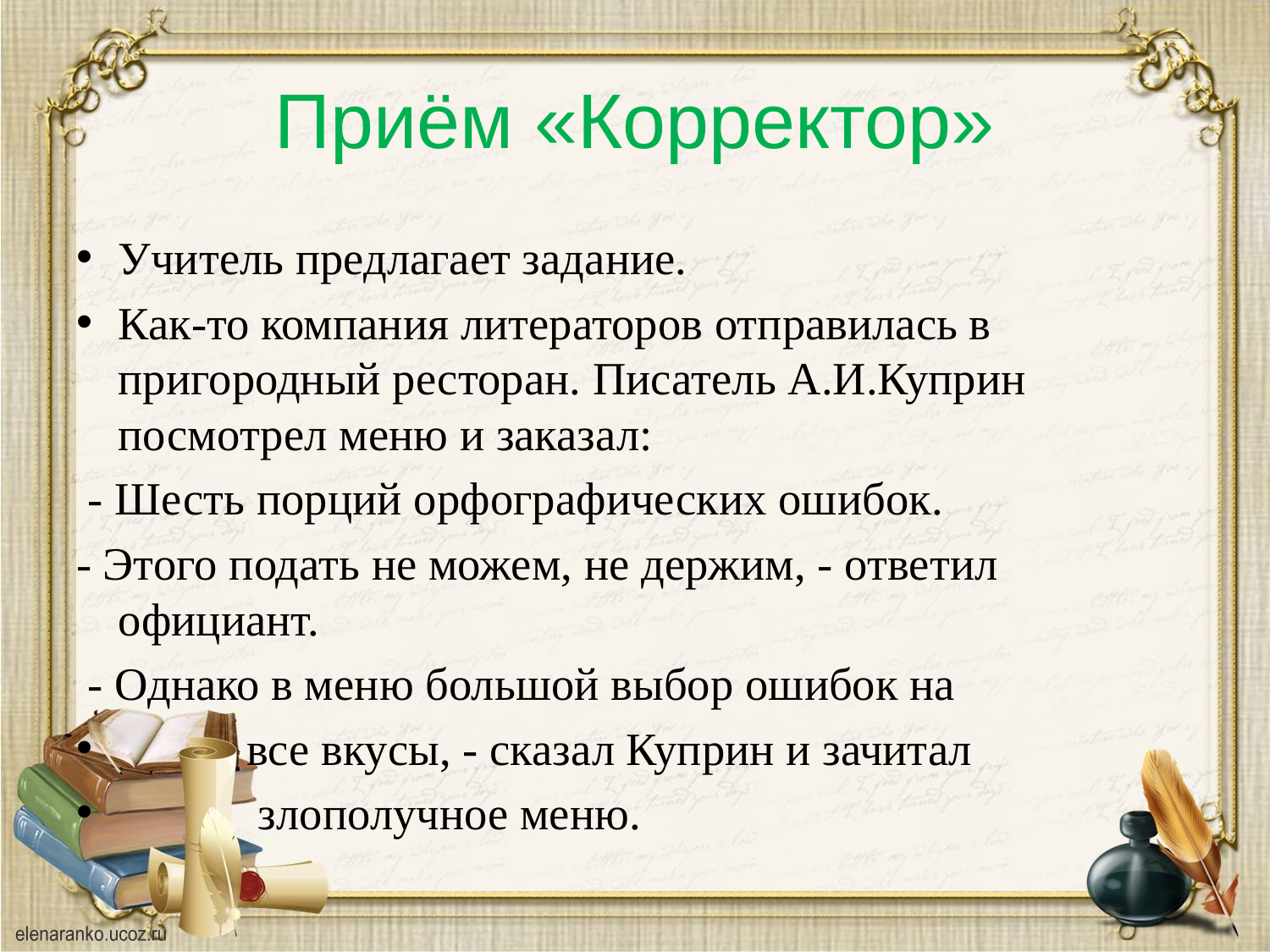

# Приём «Корректор»
Учитель предлагает задание.
Как-то компания литераторов отправилась в пригородный ресторан. Писатель А.И.Куприн посмотрел меню и заказал:
 - Шесть порций орфографических ошибок.
- Этого подать не можем, не держим, - ответил официант.
 - Однако в меню большой выбор ошибок на
           все вкусы, - сказал Куприн и зачитал
            злополучное меню.